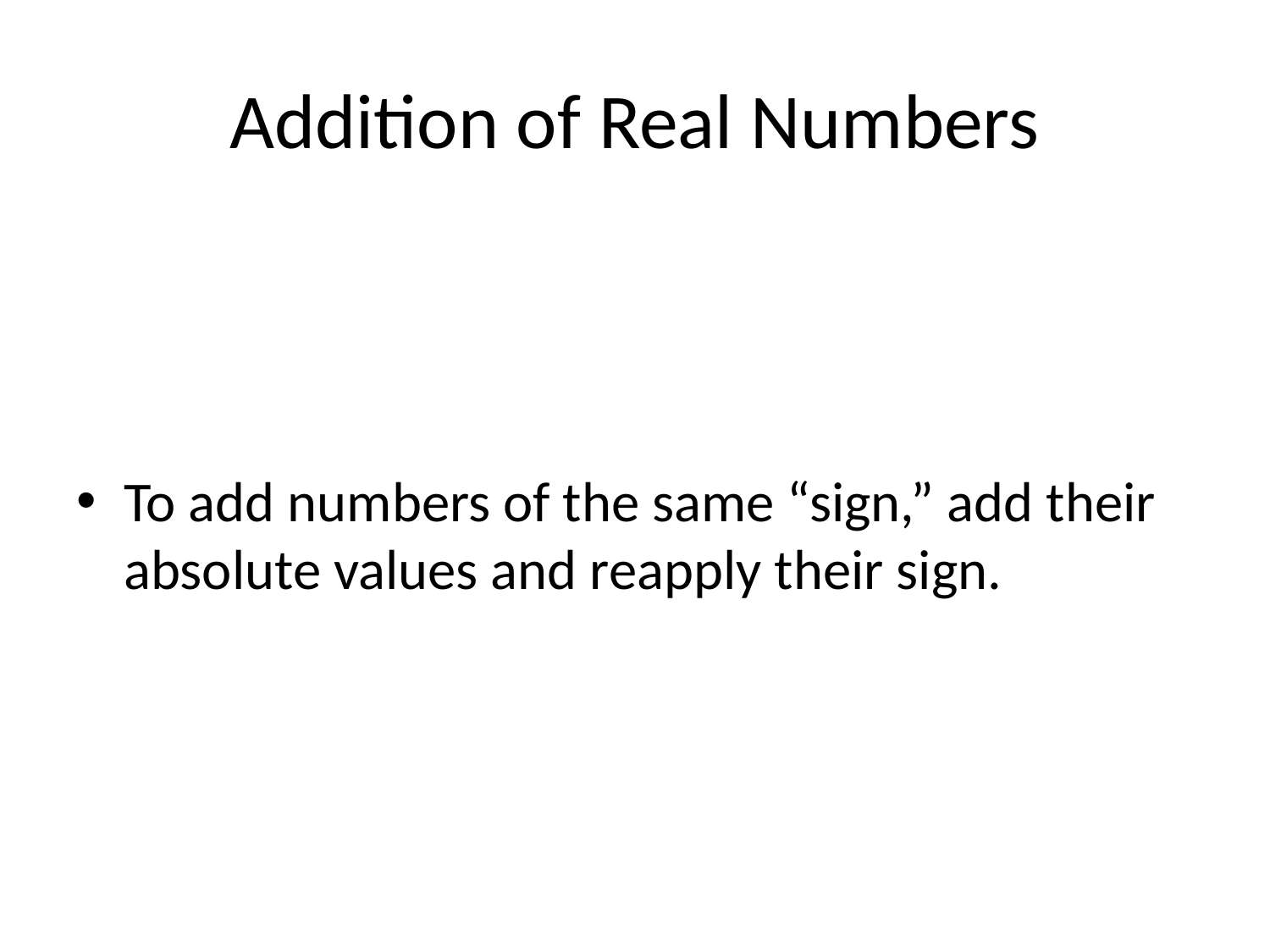

# Addition of Real Numbers

To add numbers of the same “sign,” add their absolute values and reapply their sign.